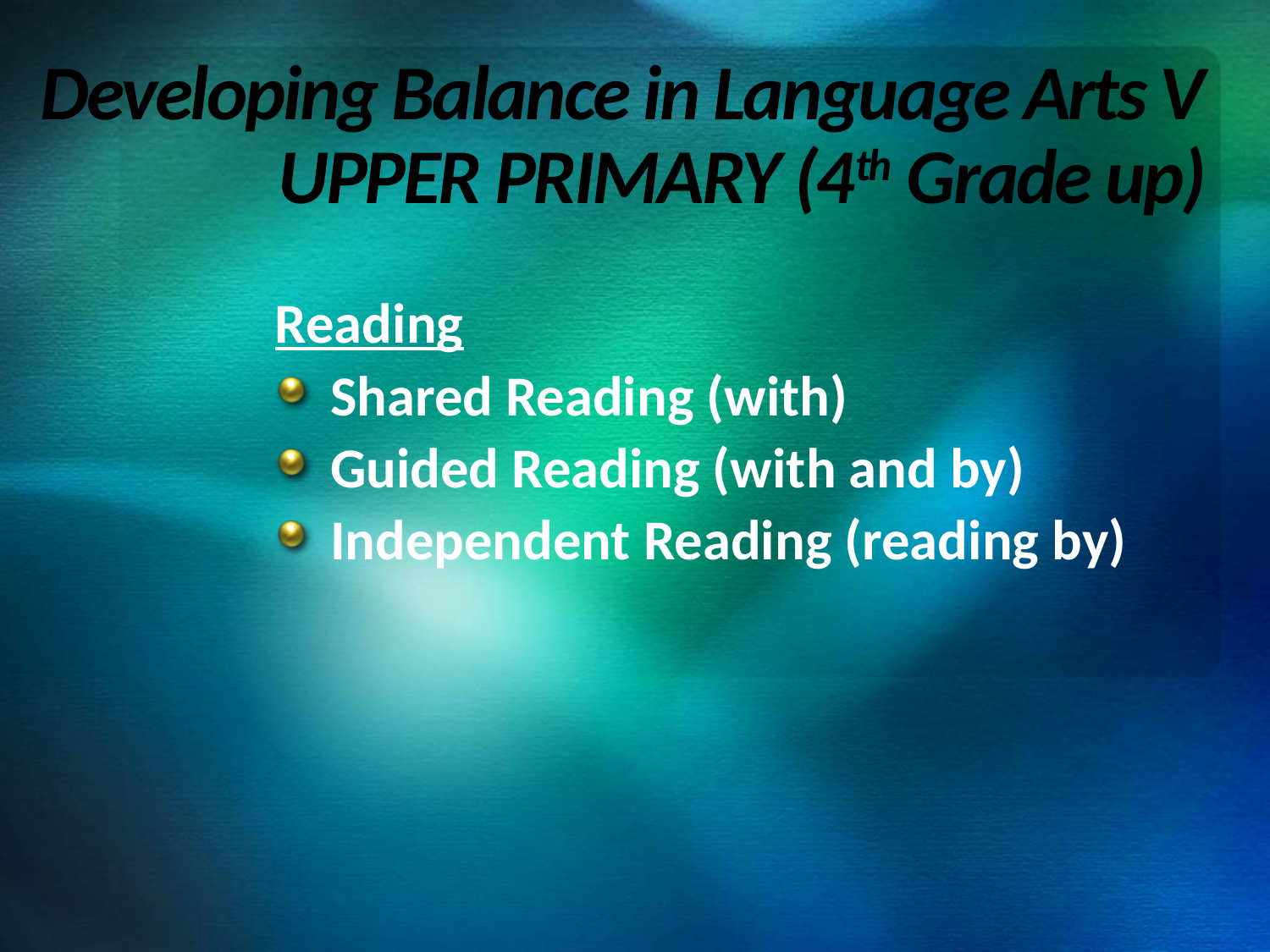

# Developing Balance in Language Arts V UPPER PRIMARY (4th Grade up)
Reading
Shared Reading (with)
Guided Reading (with and by)
Independent Reading (reading by)